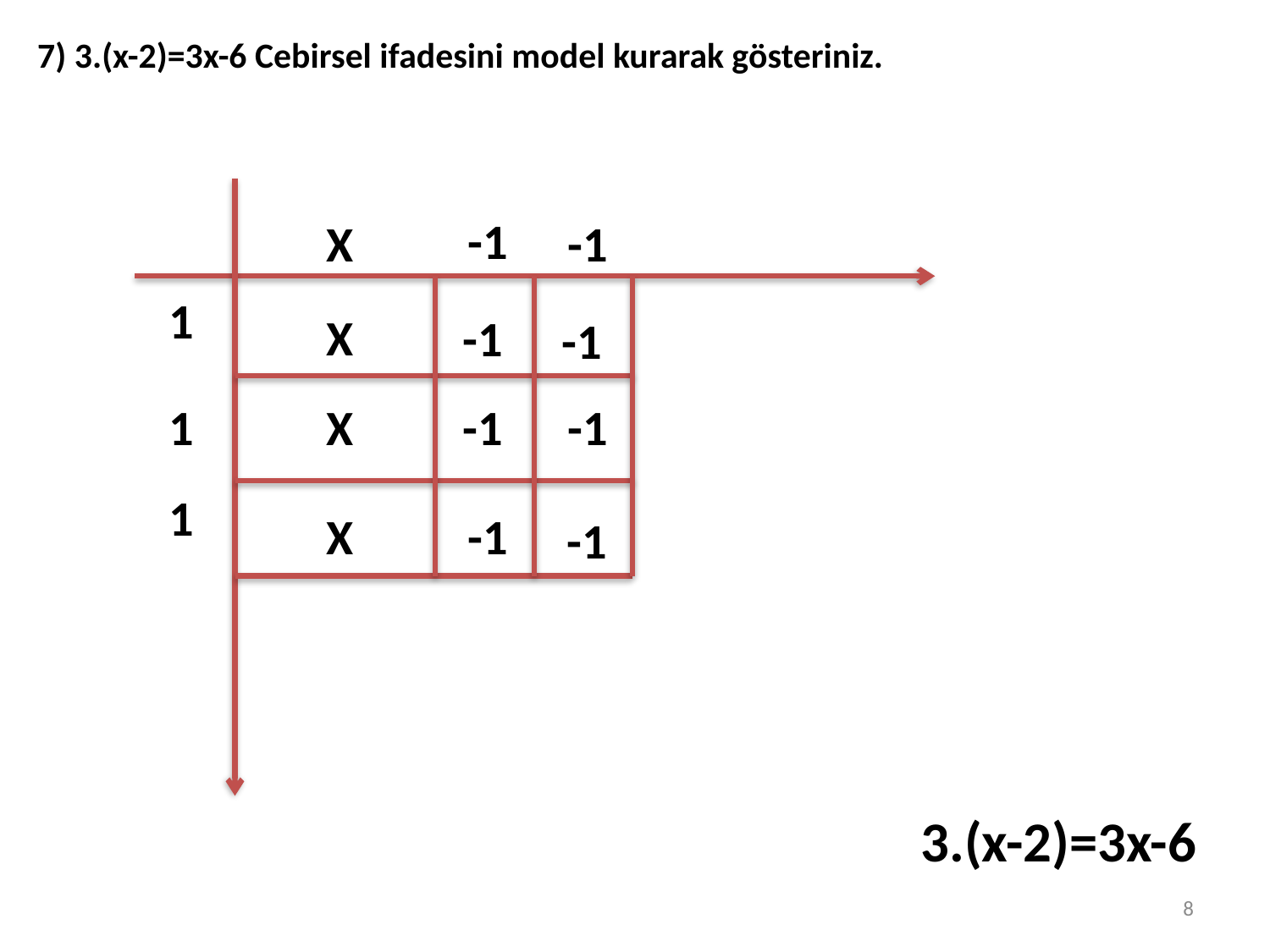

7) 3.(x-2)=3x-6 Cebirsel ifadesini model kurarak gösteriniz.
-1
X
-1
1
X
-1
-1
1
X
-1
-1
1
X
-1
-1
3.(x-2)=3x-6
8